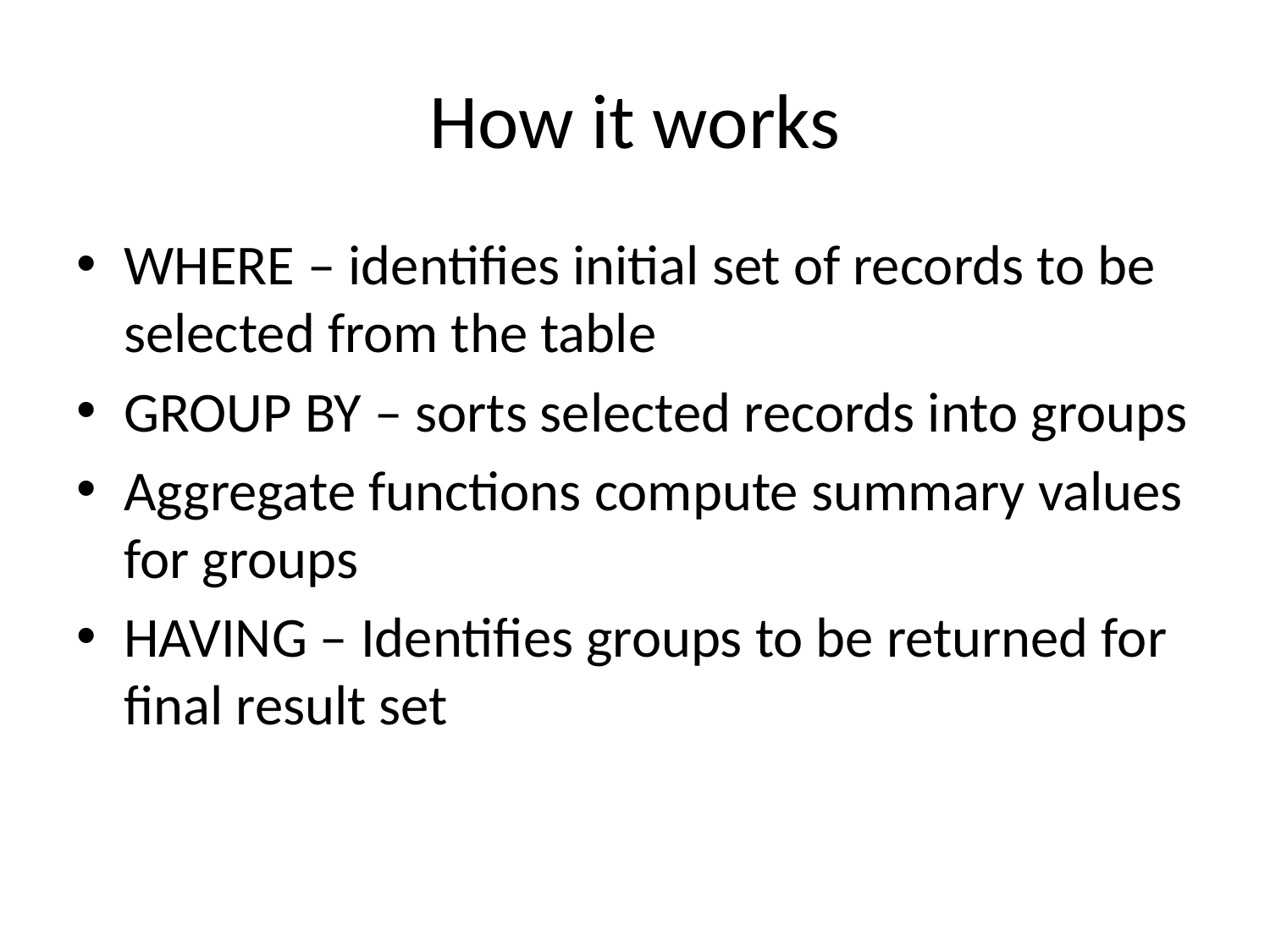

# How it works
WHERE – identifies initial set of records to be selected from the table
GROUP BY – sorts selected records into groups
Aggregate functions compute summary values for groups
HAVING – Identifies groups to be returned for final result set